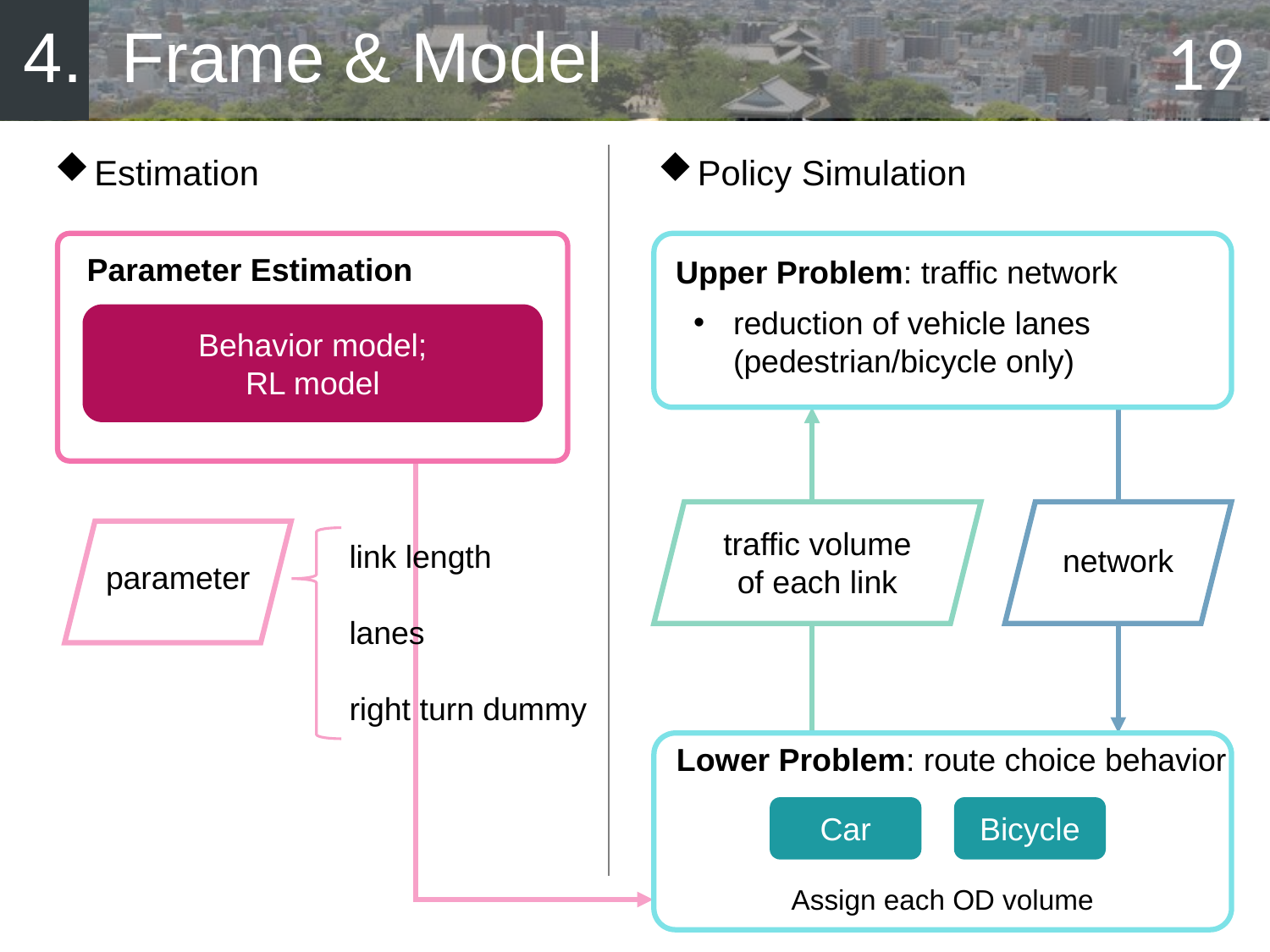

# 4.  Frame & Model
19
Estimation
Policy Simulation

Parameter Estimation
Behavior model;
RL model

Upper Problem: traffic network
reduction of vehicle lanes
(pedestrian/bicycle only)

traffic volume of each link

parameter

link length

lanes

right turn dummy
network

Lower Problem: route choice behavior
Car
Bicycle
Assign each OD volume